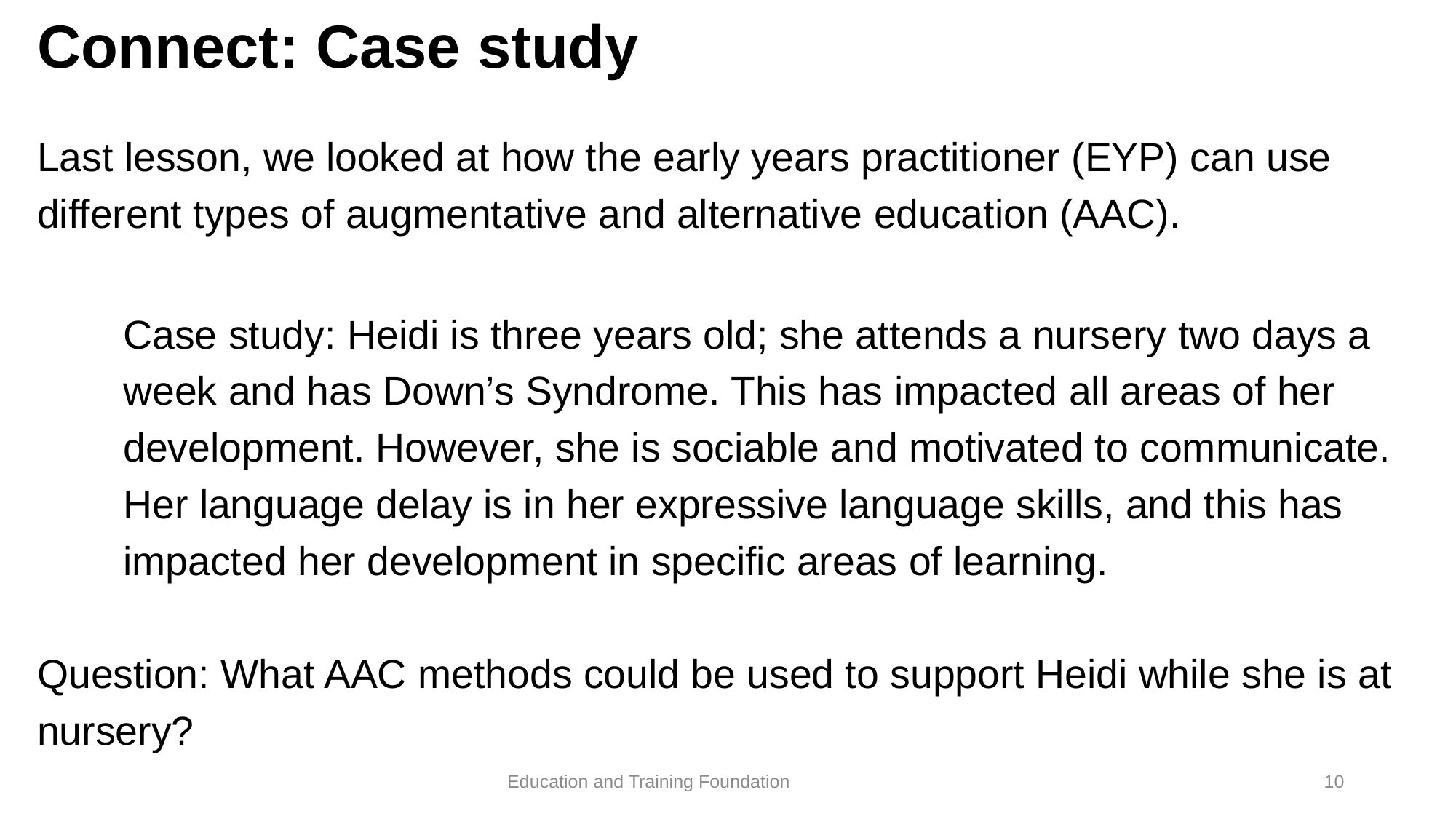

# Connect: Case study
Last lesson, we looked at how the early years practitioner (EYP) can use different types of augmentative and alternative education (AAC).

Case study: Heidi is three years old; she attends a nursery two days a week and has Down’s Syndrome. This has impacted all areas of her development. However, she is sociable and motivated to communicate. Her language delay is in her expressive language skills, and this has impacted her development in specific areas of learning.

Question: What AAC methods could be used to support Heidi while she is at nursery?

10
Education and Training Foundation